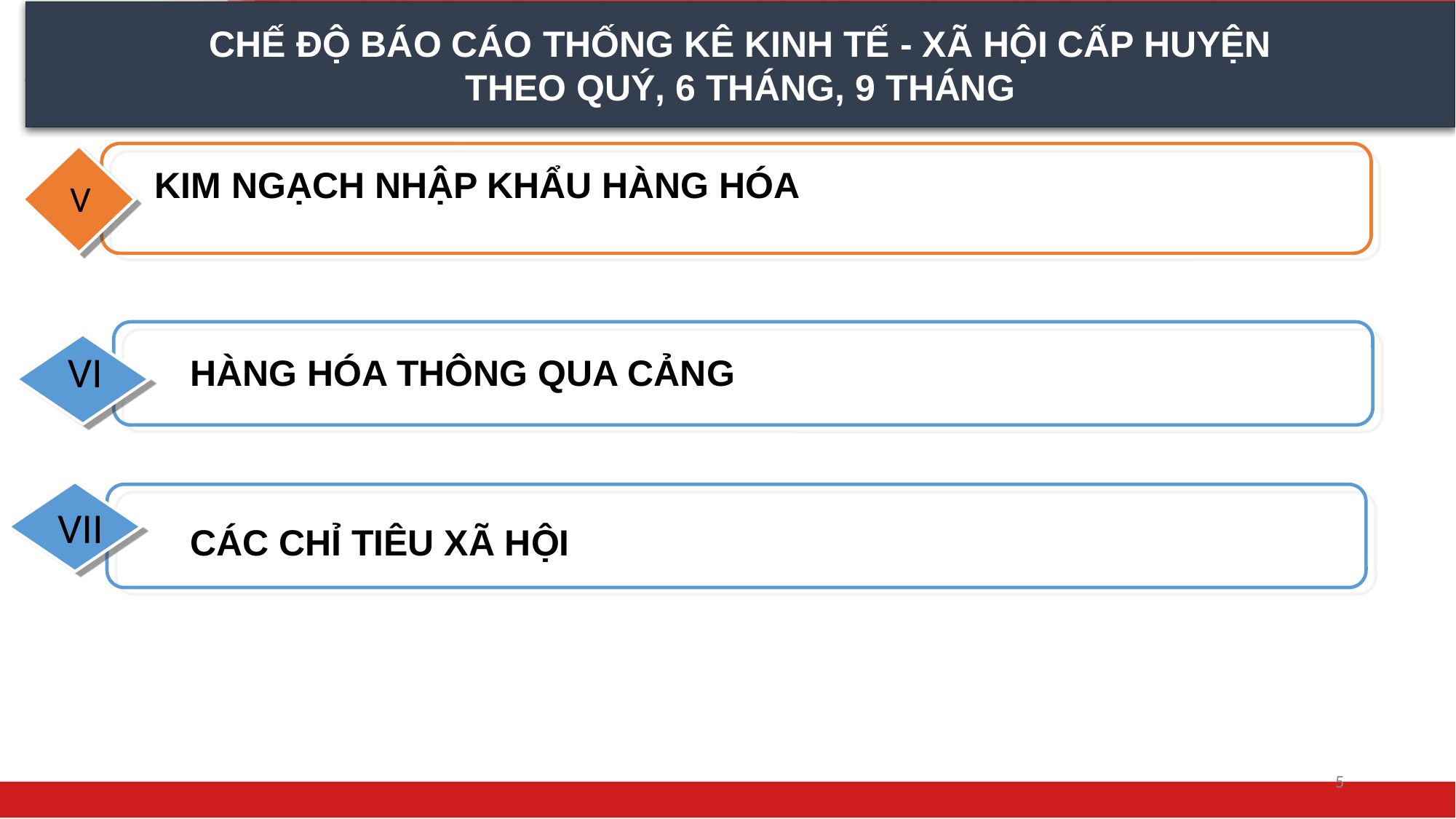

CHẾ ĐỘ BÁO CÁO THỐNG KÊ KINH TẾ - XÃ HỘI CẤP HUYỆN
THEO QUÝ, 6 THÁNG, 9 THÁNG
# NỘI DUNG

KIM NGẠCH NHẬP KHẨU HÀNG HÓA
V

VI
HÀNG HÓA THÔNG QUA CẢNG

VII
CÁC CHỈ TIÊU XÃ HỘI
5